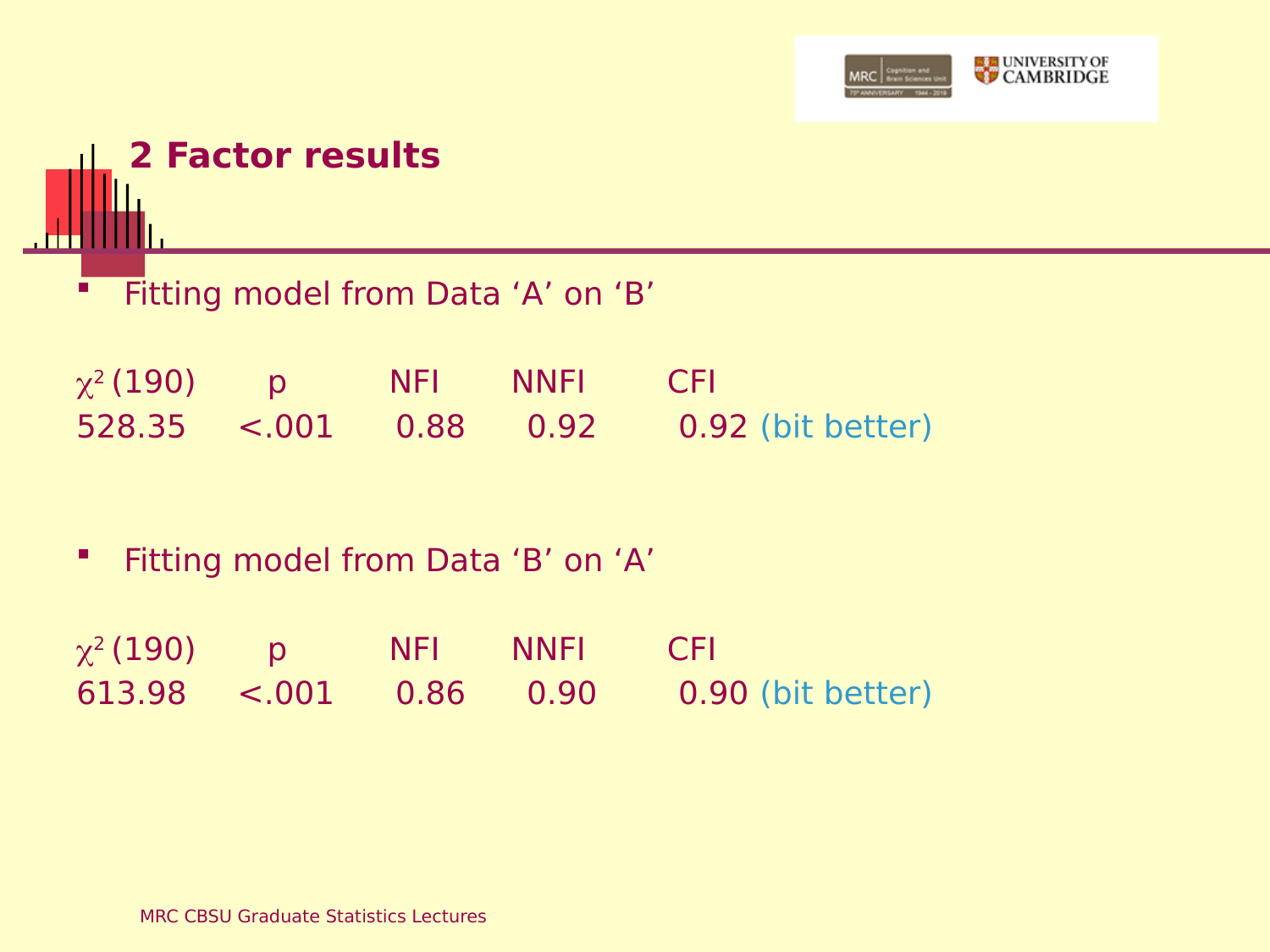

# 2 Factor results

Fitting model from Data ‘A’ on ‘B’

χ2 (190)       p          NFI       NNFI        CFI
528.35     <.001      0.88      0.92        0.92 (bit better)

Fitting model from Data ‘B’ on ‘A’

χ2 (190)       p          NFI       NNFI        CFI
613.98     <.001      0.86      0.90        0.90 (bit better)

MRC CBSU Graduate Statistics Lectures